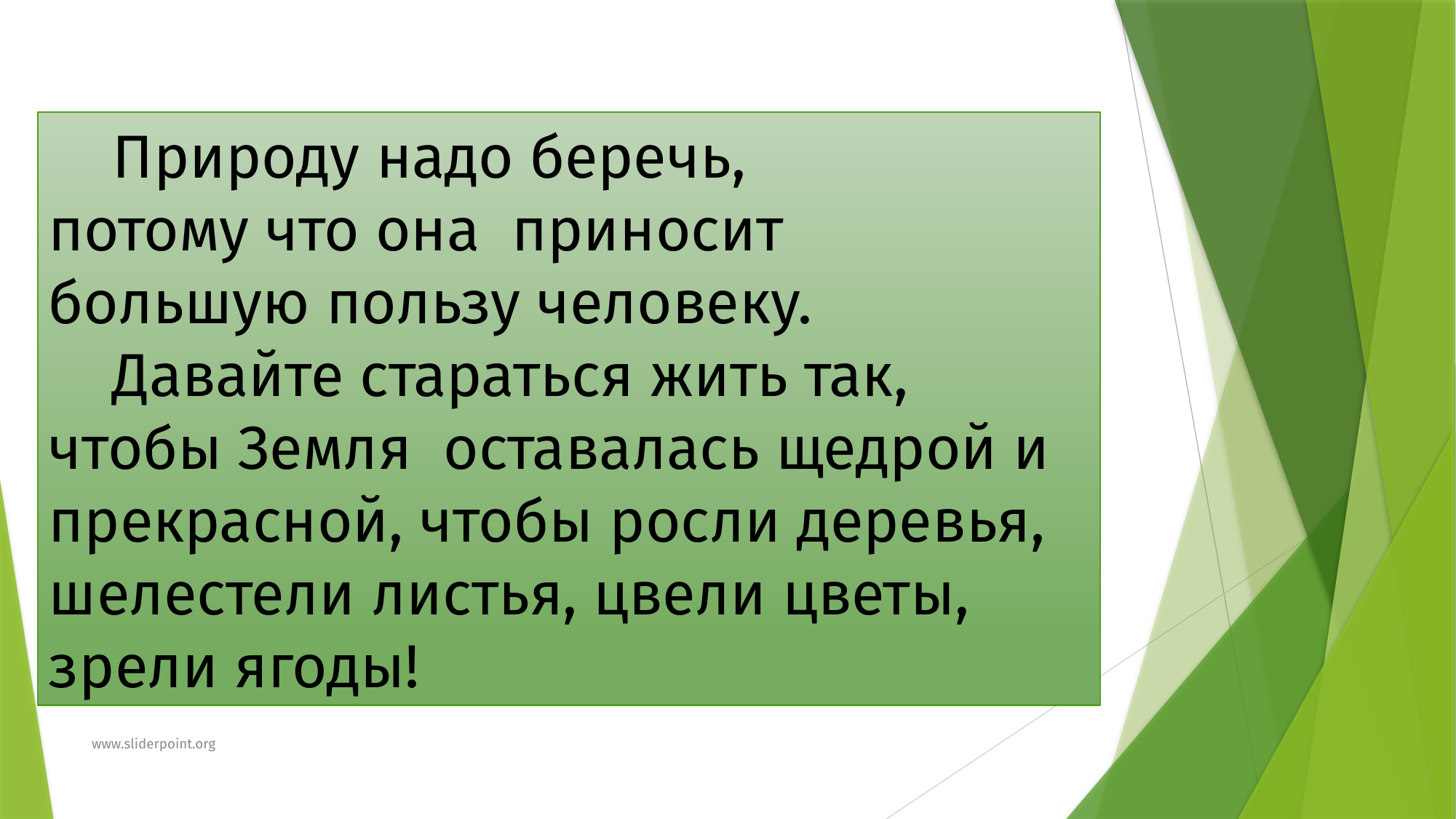

Природу надо беречь,
потому что она  приносит
большую пользу человеку.
    Давайте стараться жить так,
чтобы Земля  оставалась щедрой и прекрасной, чтобы росли деревья, шелестели листья, цвели цветы,
зрели ягоды!
www.sliderpoint.org